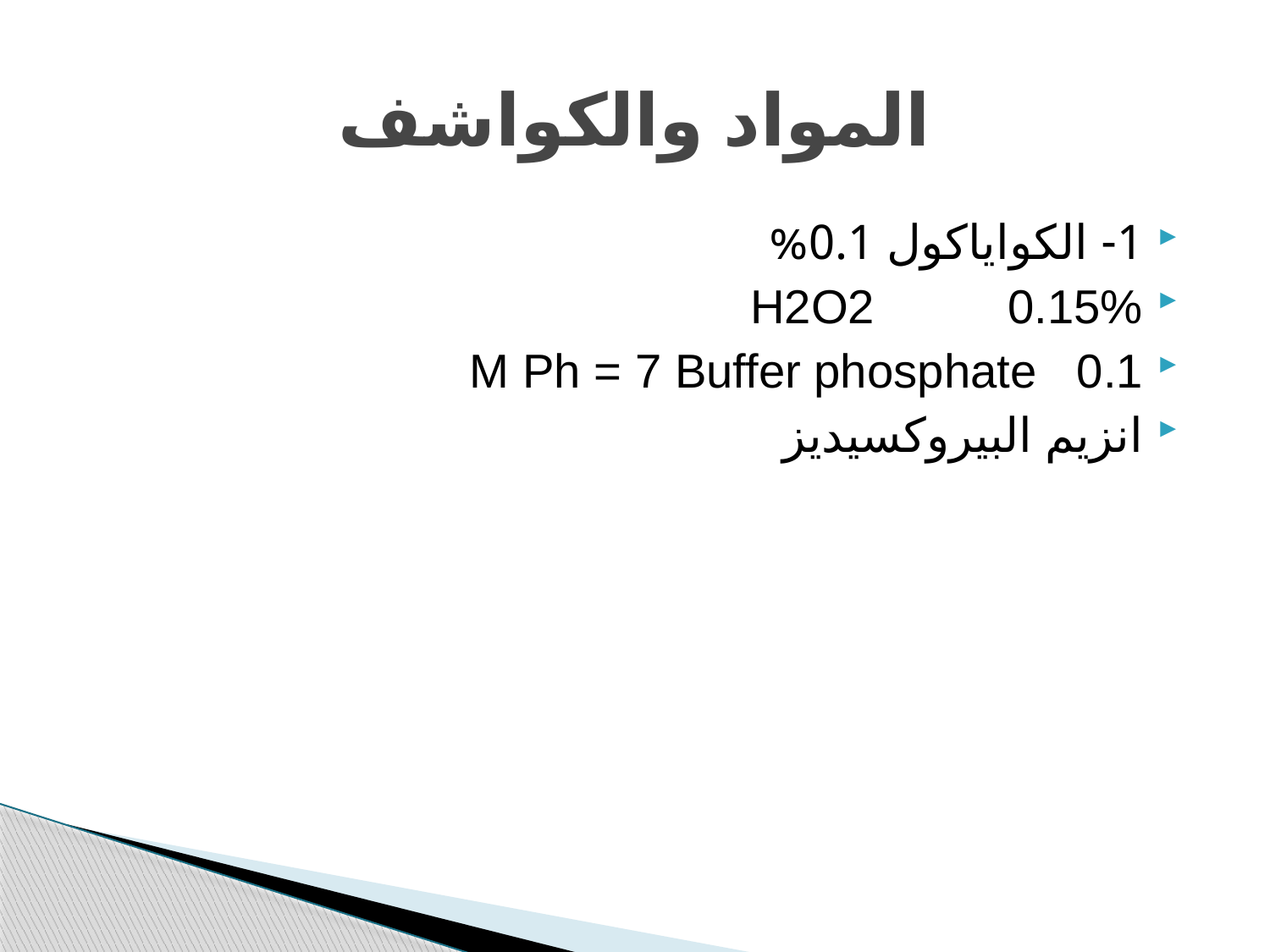

# المواد والكواشف
1- الكواياكول 0.1%
H2O2          0.15%
M Ph = 7 Buffer phosphate   0.1
انزيم البيروكسيديز